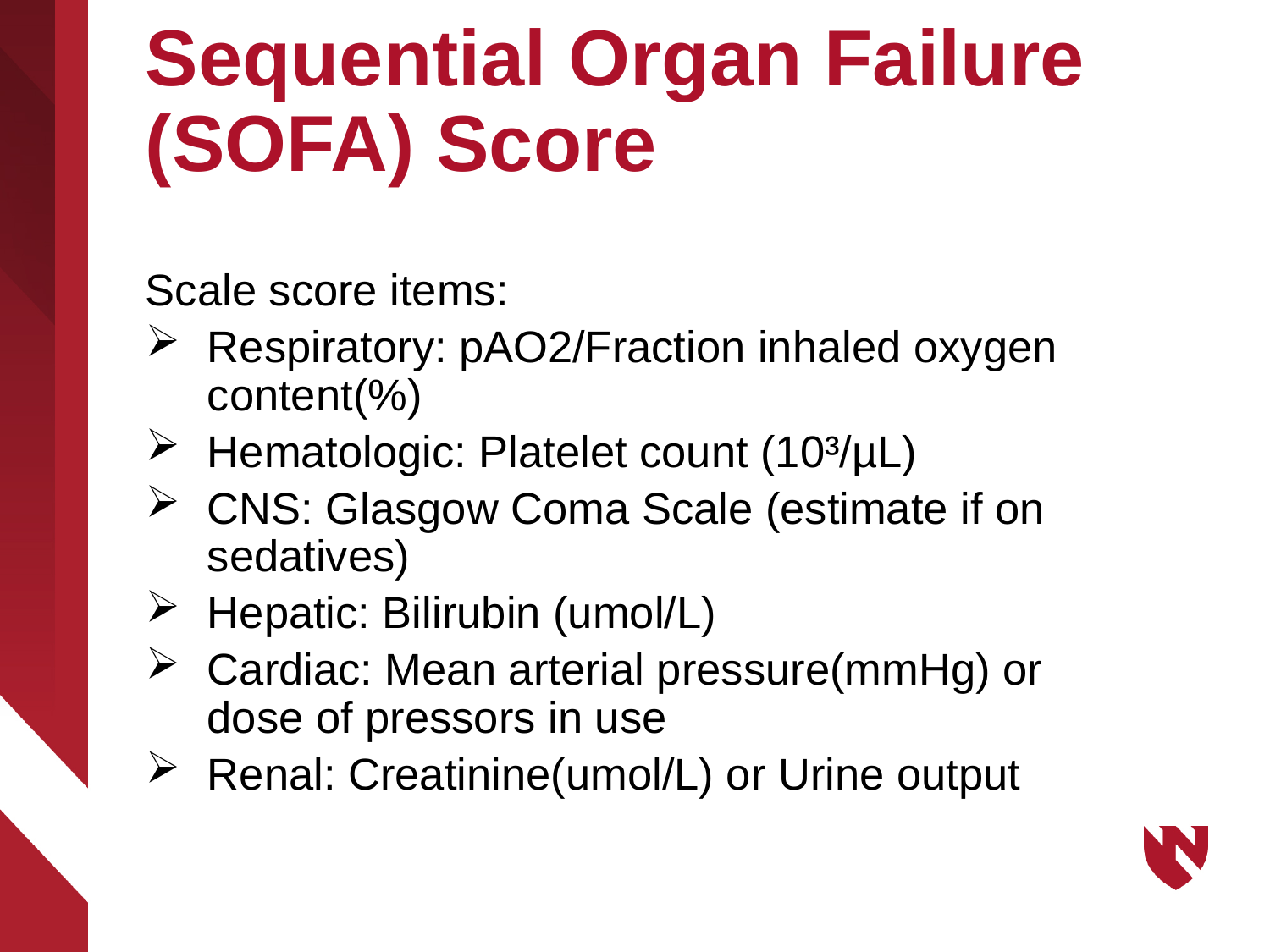

# Sequential Organ Failure (SOFA) Score
Scale score items:
Respiratory: pAO2/Fraction inhaled oxygen content(%)
Hematologic: Platelet count (10³/µL)
CNS: Glasgow Coma Scale (estimate if on sedatives)
Hepatic: Bilirubin (umol/L)
Cardiac: Mean arterial pressure(mmHg) or dose of pressors in use
Renal: Creatinine(umol/L) or Urine output